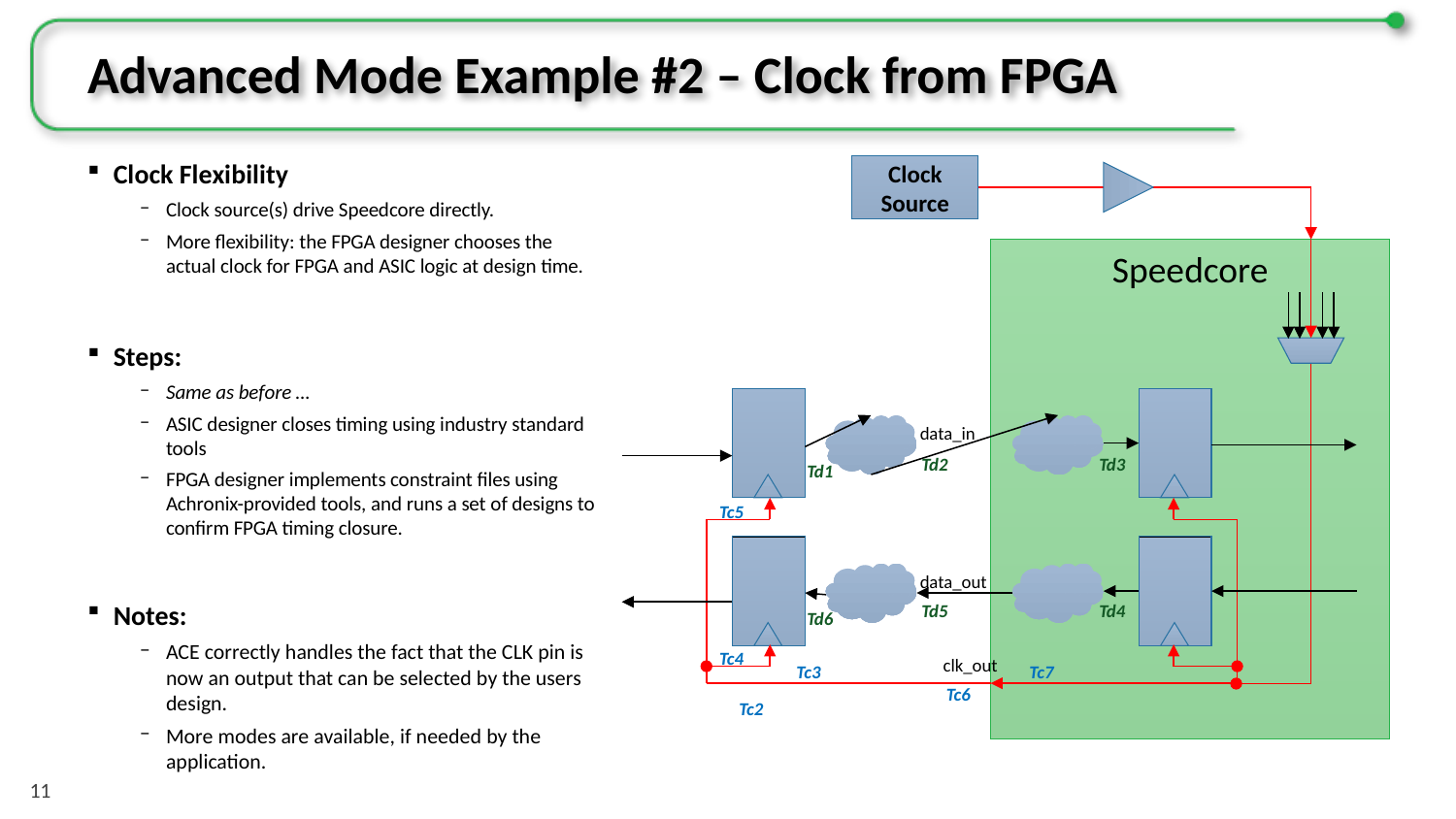

# Advanced Mode Example #2 – Clock from FPGA
Clock Flexibility
Clock source(s) drive Speedcore directly.
More flexibility: the FPGA designer chooses the actual clock for FPGA and ASIC logic at design time.

Steps:
Same as before …
ASIC designer closes timing using industry standard tools
FPGA designer implements constraint files using Achronix-provided tools, and runs a set of designs to confirm FPGA timing closure.

Notes:
ACE correctly handles the fact that the CLK pin is now an output that can be selected by the users design.
More modes are available, if needed by the application.
Clock Source

Speedcore

data_in

Td2
Td3
Td1
Tc5

data_out

Td5
Td4
Td6
Tc4
clk_out
Tc3
Tc7
Tc6
Tc2

11